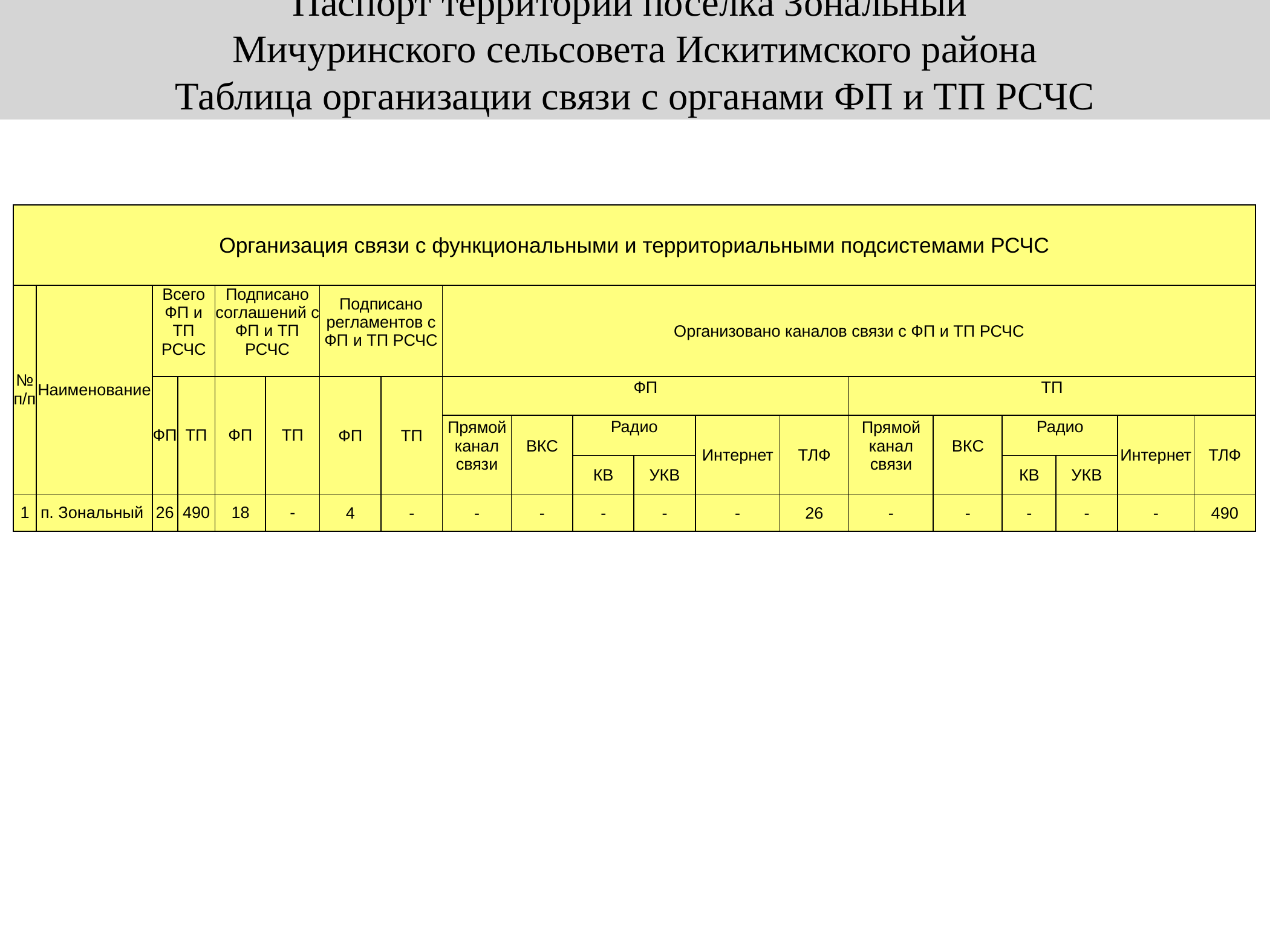

Паспорт территории поселка Зональный
Мичуринского сельсовета Искитимского района
Таблица организации связи с органами ФП и ТП РСЧС
Таблица организации связи с органами ФП и ТП РСЧС
| Организация связи с функциональными и территориальными подсистемами РСЧС |  |  |  |  |  |  |  |  |  |  |  |  |  |  |  |  |  |  |  |
| --- | --- | --- | --- | --- | --- | --- | --- | --- | --- | --- | --- | --- | --- | --- | --- | --- | --- | --- | --- |
| № п/п | Наименование | Всего ФП и ТП РСЧС |  | Подписано соглашений с ФП и ТП РСЧС |  | Подписано регламентов с ФП и ТП РСЧС |  | Организовано каналов связи с ФП и ТП РСЧС |  |  |  |  |  |  |  |  |  |  |  |
|  |  | ФП | ТП | ФП | ТП | ФП | ТП | ФП |  |  |  |  |  | ТП |  |  |  |  |  |
|  |  |  |  |  |  |  |  | Прямой канал связи | ВКС | Радио |  | Интернет | ТЛФ | Прямой канал связи | ВКС | Радио |  | Интернет | ТЛФ |
|  |  |  |  |  |  |  |  |  |  | КВ | УКВ |  |  |  |  | КВ | УКВ |  |  |
| 1 | п. Зональный | 26 | 490 | 18 | - | 4 | - | - | - | - | - | - | 26 | - | - | - | - | - | 490 |